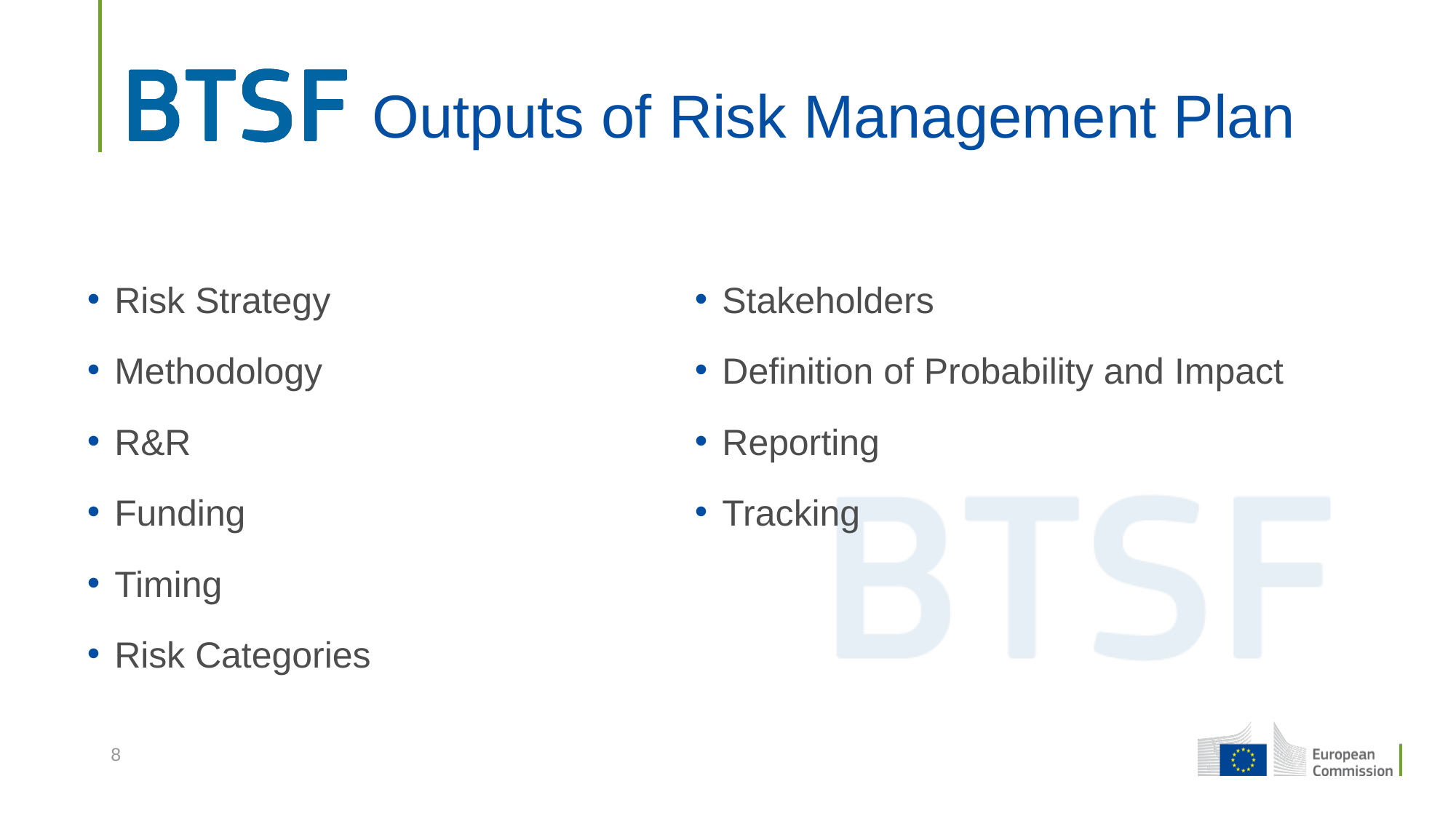

# Outputs of Risk Management Plan
Risk Strategy
Methodology
R&R
Funding
Timing
Risk Categories
Stakeholders
Definition of Probability and Impact
Reporting
Tracking

8